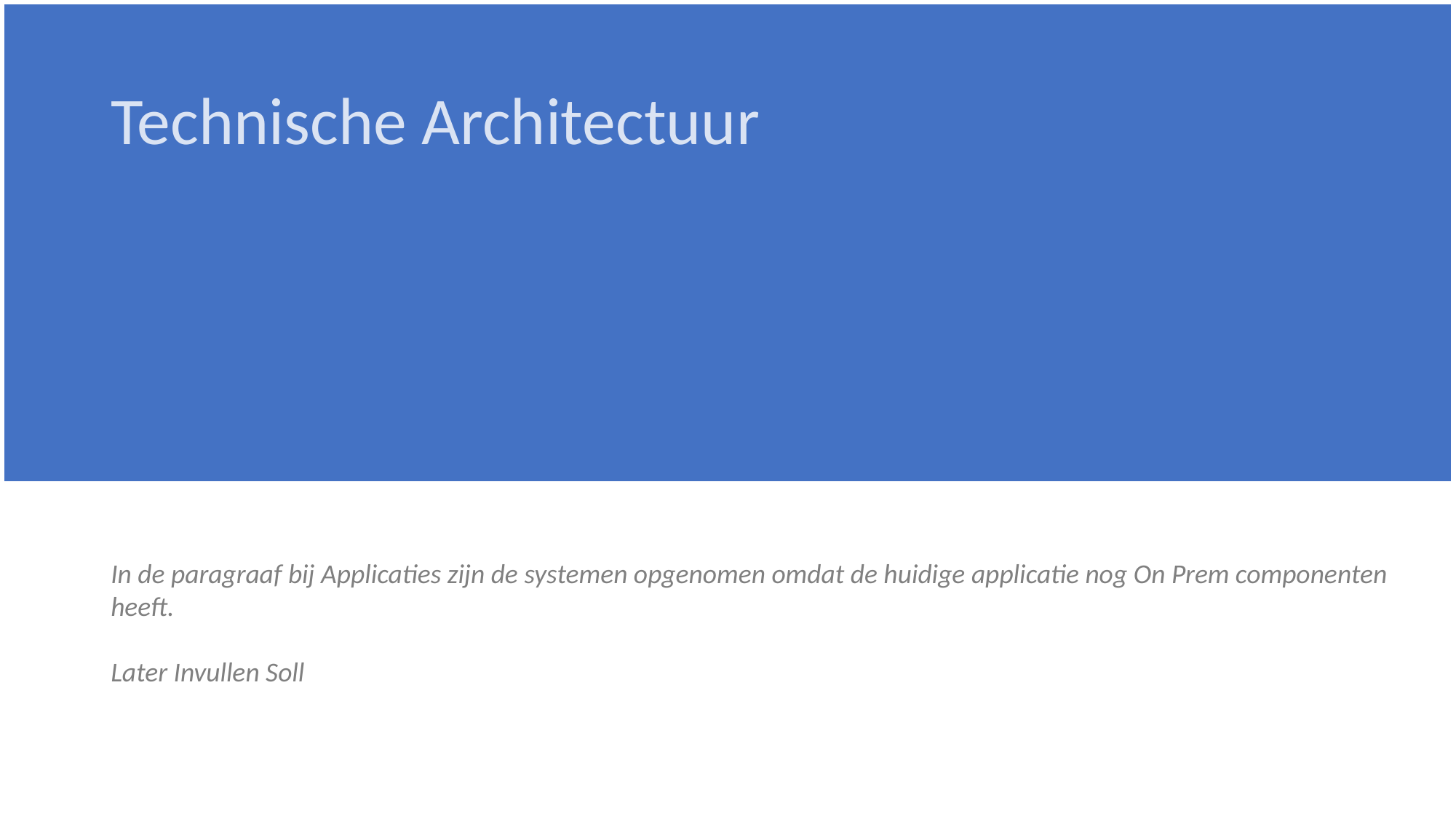

# Technische Architectuur
In de paragraaf bij Applicaties zijn de systemen opgenomen omdat de huidige applicatie nog On Prem componenten heeft.

Later Invullen Soll